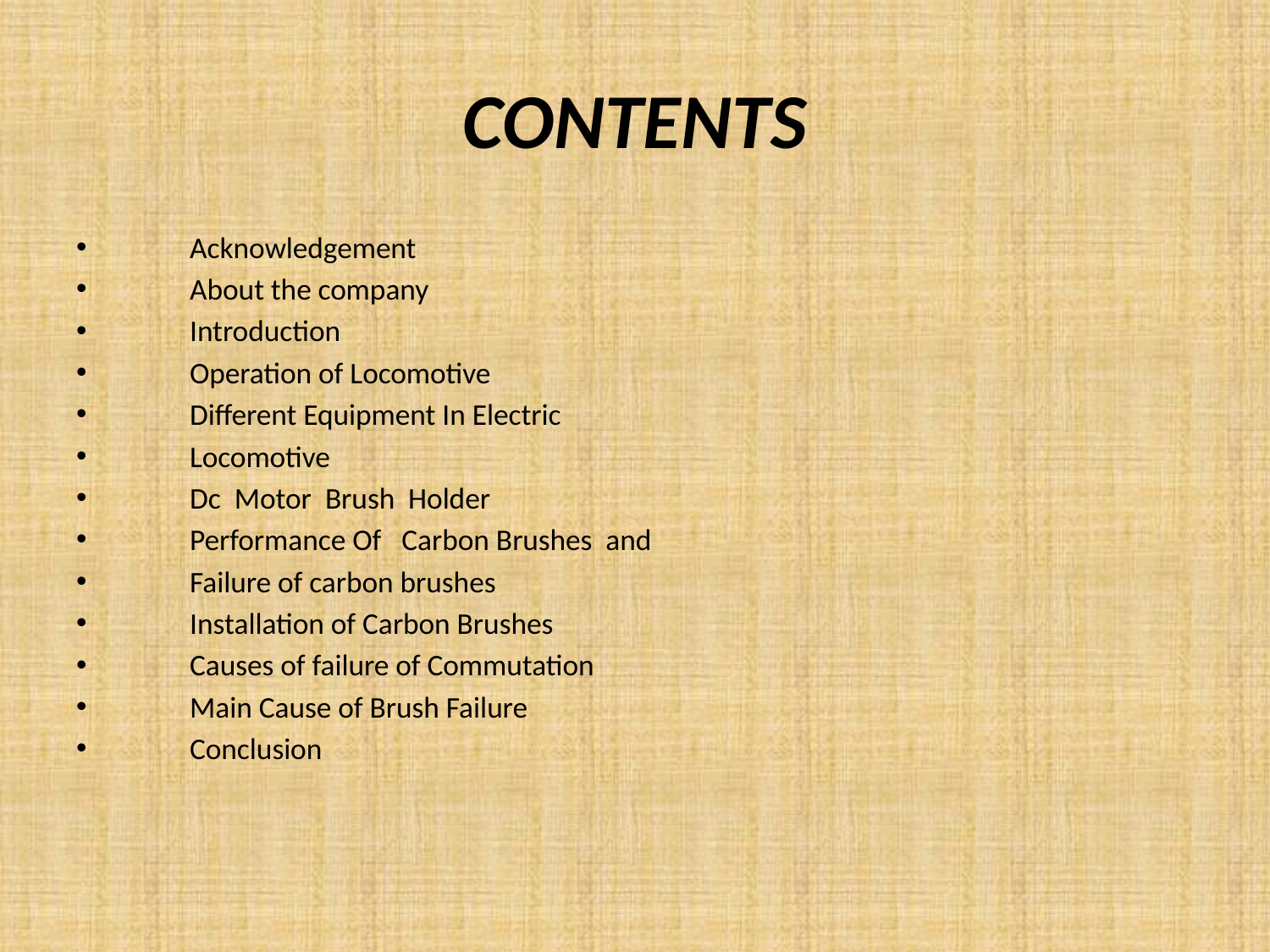

# CONTENTS
          Acknowledgement
          About the company
          Introduction
          Operation of Locomotive
          Different Equipment In Electric
          Locomotive
          Dc  Motor  Brush  Holder
          Performance Of   Carbon Brushes  and
          Failure of carbon brushes
          Installation of Carbon Brushes
          Causes of failure of Commutation
          Main Cause of Brush Failure
          Conclusion